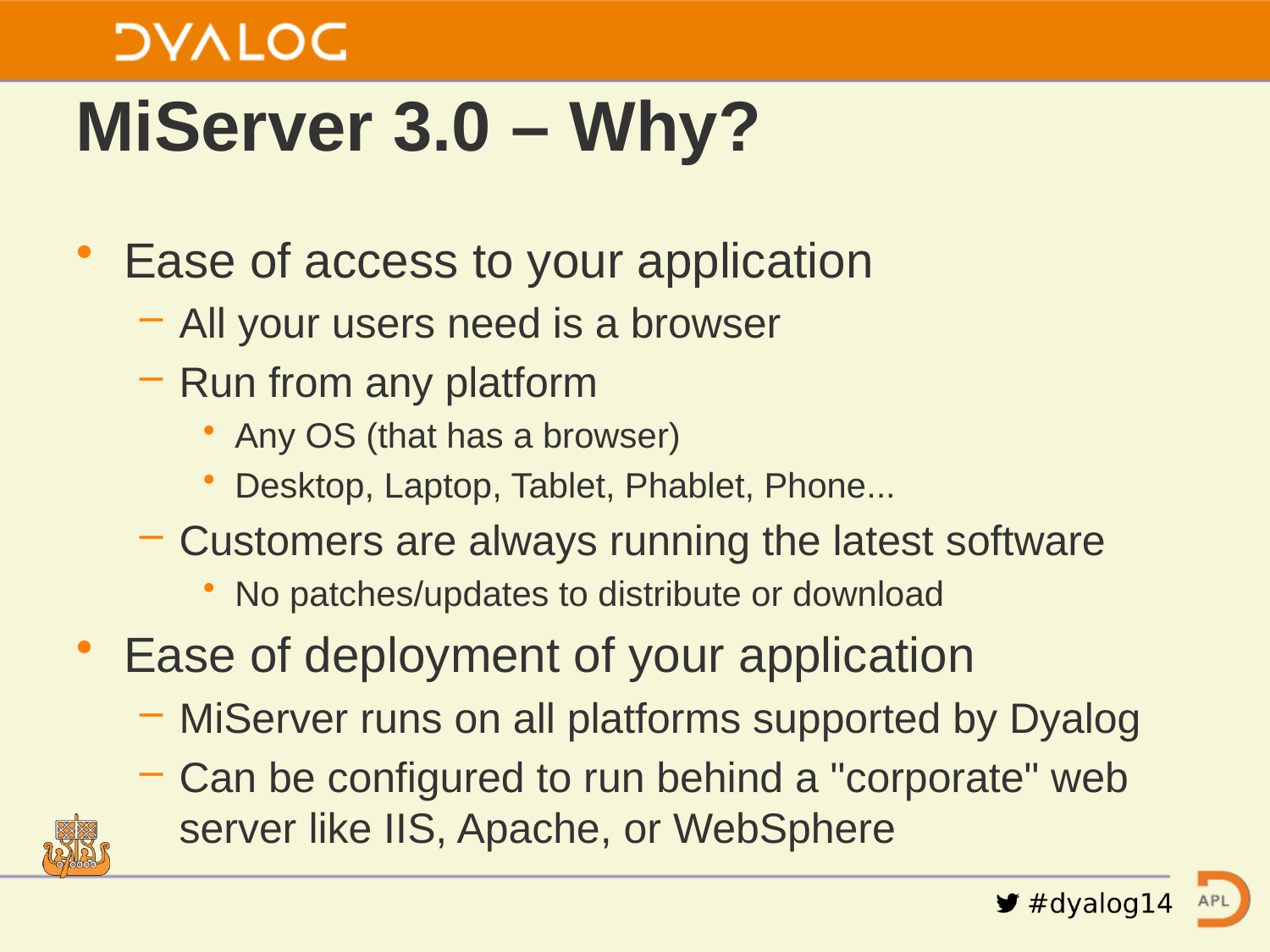

# MiServer 3.0 – Why?
Ease of access to your application
All your users need is a browser
Run from any platform
Any OS (that has a browser)
Desktop, Laptop, Tablet, Phablet, Phone...
Customers are always running the latest software
No patches/updates to distribute or download
Ease of deployment of your application
MiServer runs on all platforms supported by Dyalog
Can be configured to run behind a "corporate" web server like IIS, Apache, or WebSphere